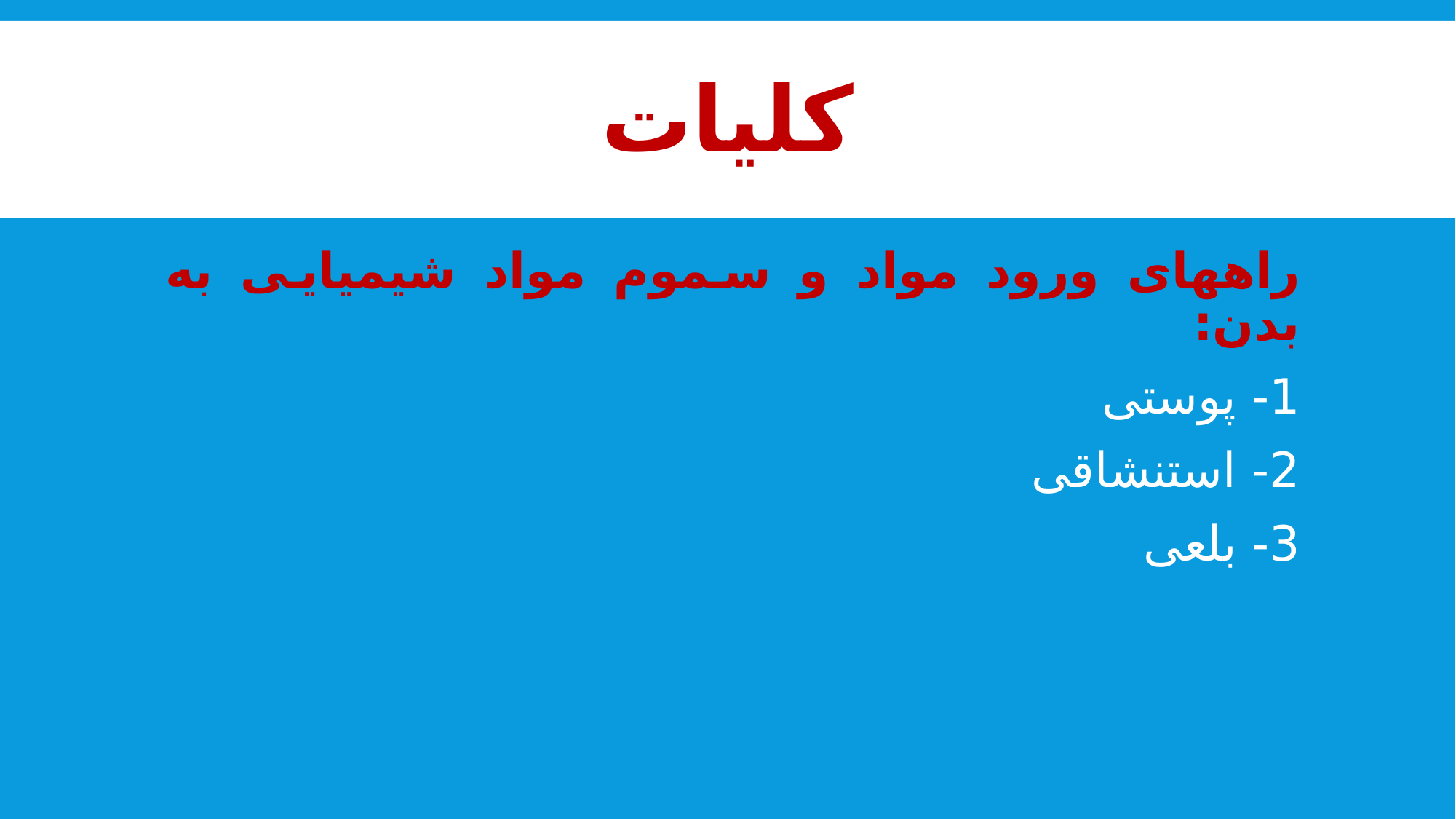

# کلیات
راههای ورود مواد و سموم مواد شیمیایی به بدن:
1- پوستی
2- استنشاقی
3- بلعی